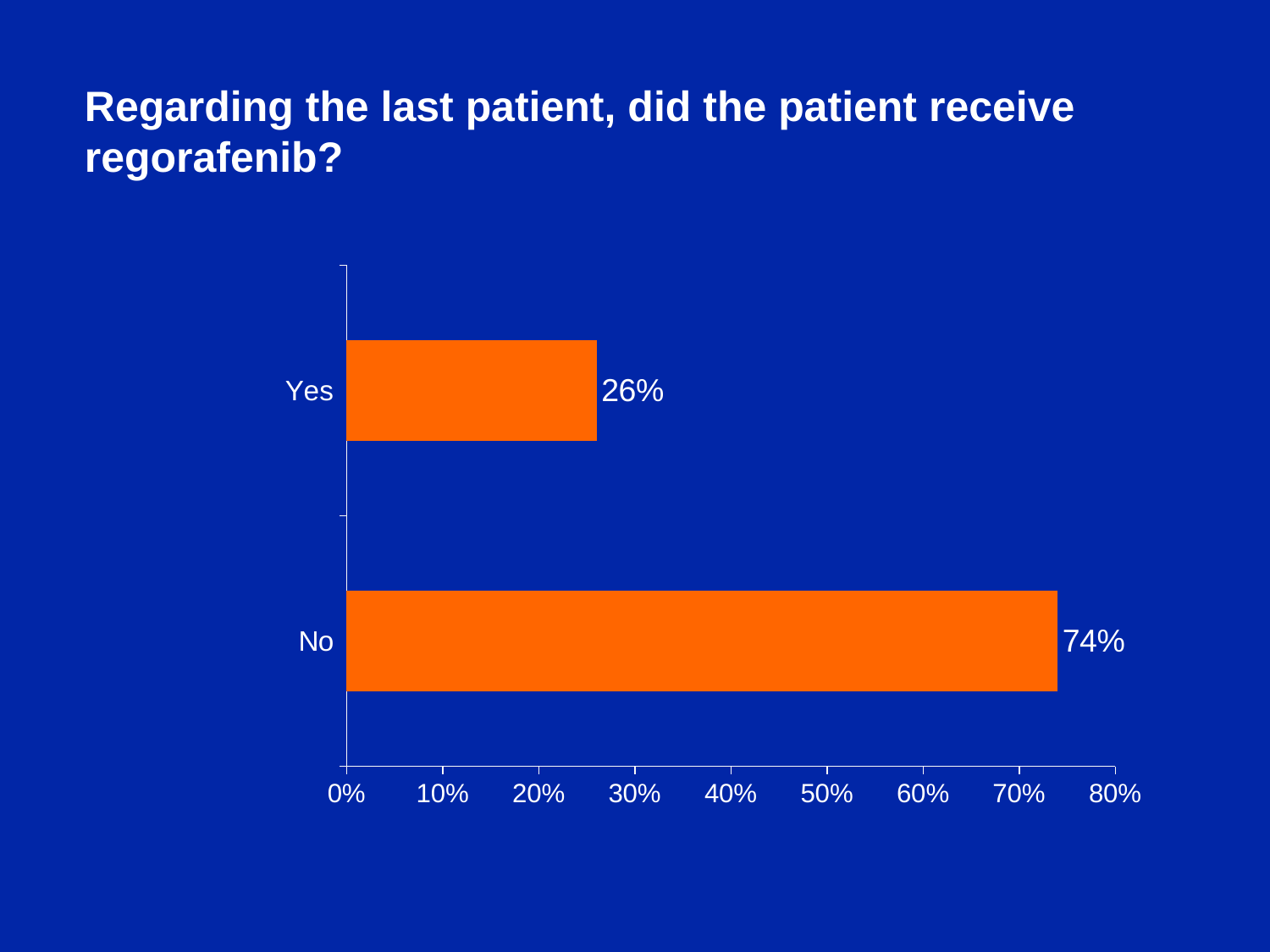

Regarding the last patient, did the patient receive regorafenib?

### Chart

| Category | Series 1 |
|---|---|
| No | 0.74 |
| Yes | 0.26 |